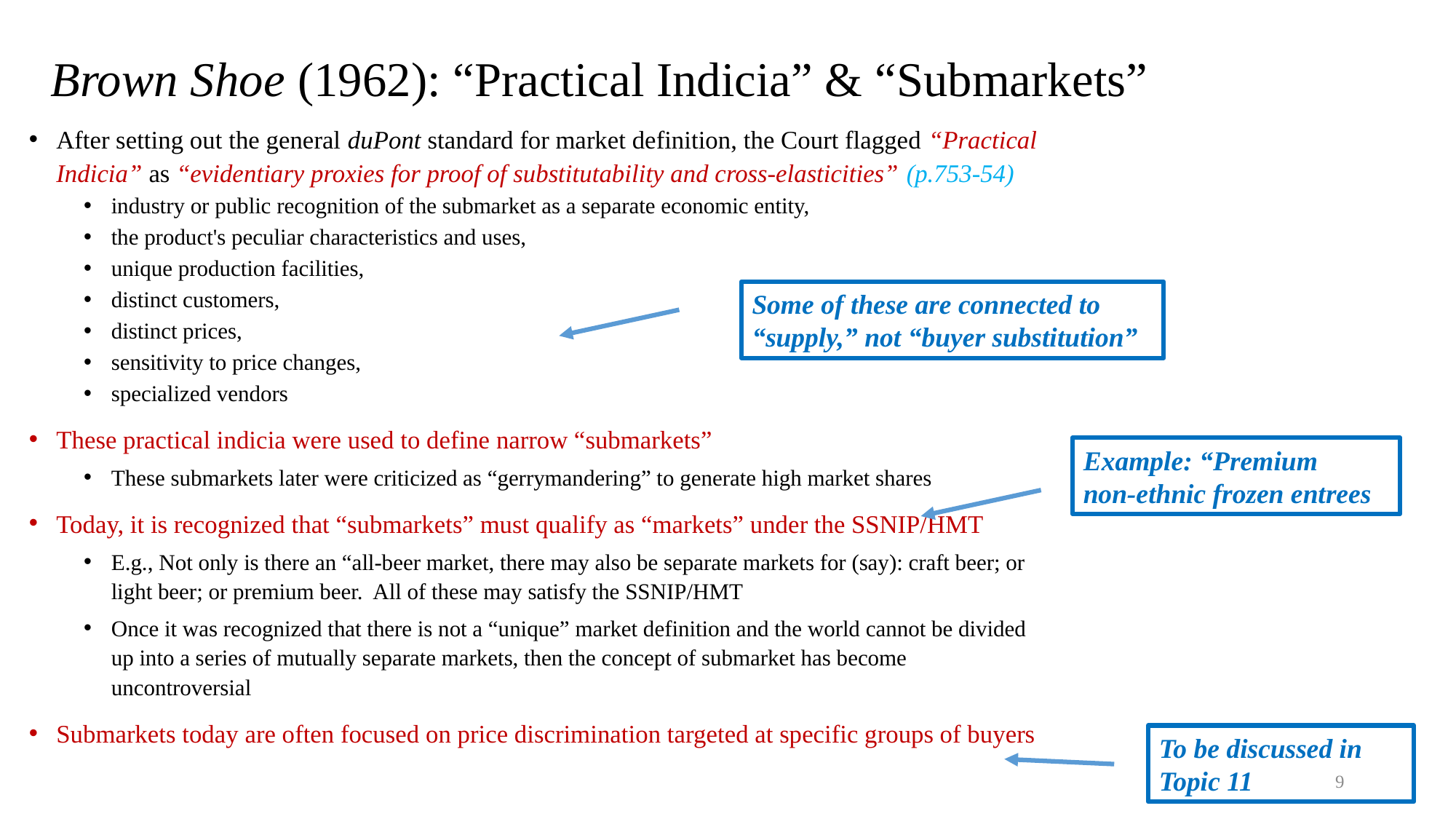

# Brown Shoe (1962): “Practical Indicia” & “Submarkets”
After setting out the general duPont standard for market definition, the Court flagged “Practical Indicia” as “evidentiary proxies for proof of substitutability and cross-elasticities” (p.753-54)
industry or public recognition of the submarket as a separate economic entity,
the product's peculiar characteristics and uses,
unique production facilities,
distinct customers,
distinct prices,
sensitivity to price changes,
specialized vendors
These practical indicia were used to define narrow “submarkets”
These submarkets later were criticized as “gerrymandering” to generate high market shares
Today, it is recognized that “submarkets” must qualify as “markets” under the SSNIP/HMT
E.g., Not only is there an “all-beer market, there may also be separate markets for (say): craft beer; or light beer; or premium beer.  All of these may satisfy the SSNIP/HMT
Once it was recognized that there is not a “unique” market definition and the world cannot be divided up into a series of mutually separate markets, then the concept of submarket has become uncontroversial
Submarkets today are often focused on price discrimination targeted at specific groups of buyers

Some of these are connected to “supply,” not “buyer substitution”
Example: “Premium
non-ethnic frozen entrees
To be discussed in Topic 11
9